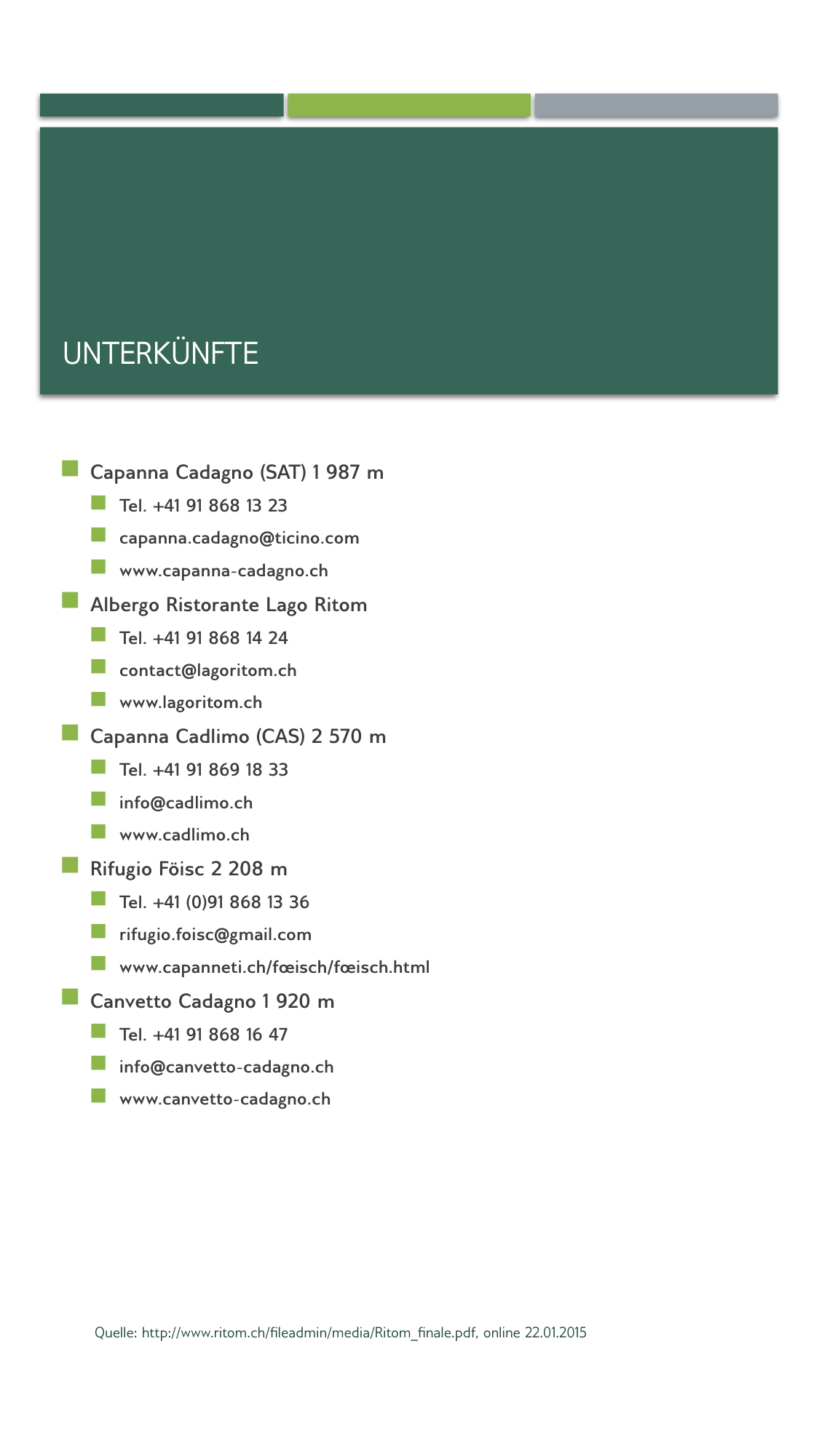

# Unterkünfte
Capanna Cadagno (SAT) 1 987 m
Tel. +41 91 868 13 23
capanna.cadagno@ticino.com
www.capanna-cadagno.ch
Albergo Ristorante Lago Ritom
Tel. +41 91 868 14 24
contact@lagoritom.ch
www.lagoritom.ch
Capanna Cadlimo (CAS) 2 570 m
Tel. +41 91 869 18 33
info@cadlimo.ch
www.cadlimo.ch
Rifugio Föisc 2 208 m
Tel. +41 (0)91 868 13 36
rifugio.foisc@gmail.com
www.capanneti.ch/foeisch/foeisch.html
Canvetto Cadagno 1 920 m
Tel. +41 91 868 16 47
info@canvetto-cadagno.ch
www.canvetto-cadagno.ch

Quelle: http://www.ritom.ch/fileadmin/media/Ritom_finale.pdf, online 22.01.2015